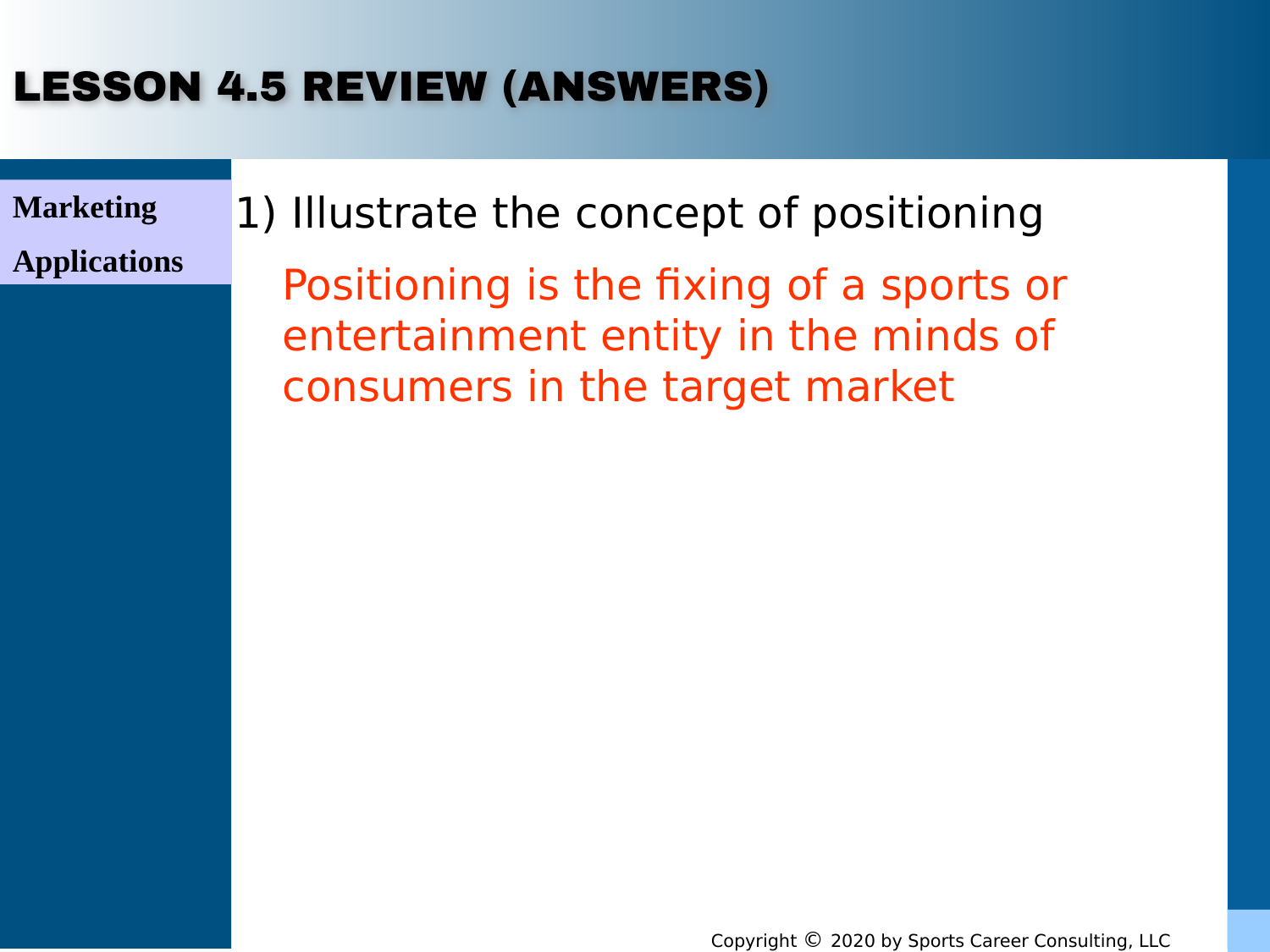

LESSON 4.5 REVIEW (ANSWERS)
Marketing
Applications
1) Illustrate the concept of positioning
	Positioning is the fixing of a sports or entertainment entity in the minds of consumers in the target market

Copyright © 2020 by Sports Career Consulting, LLC